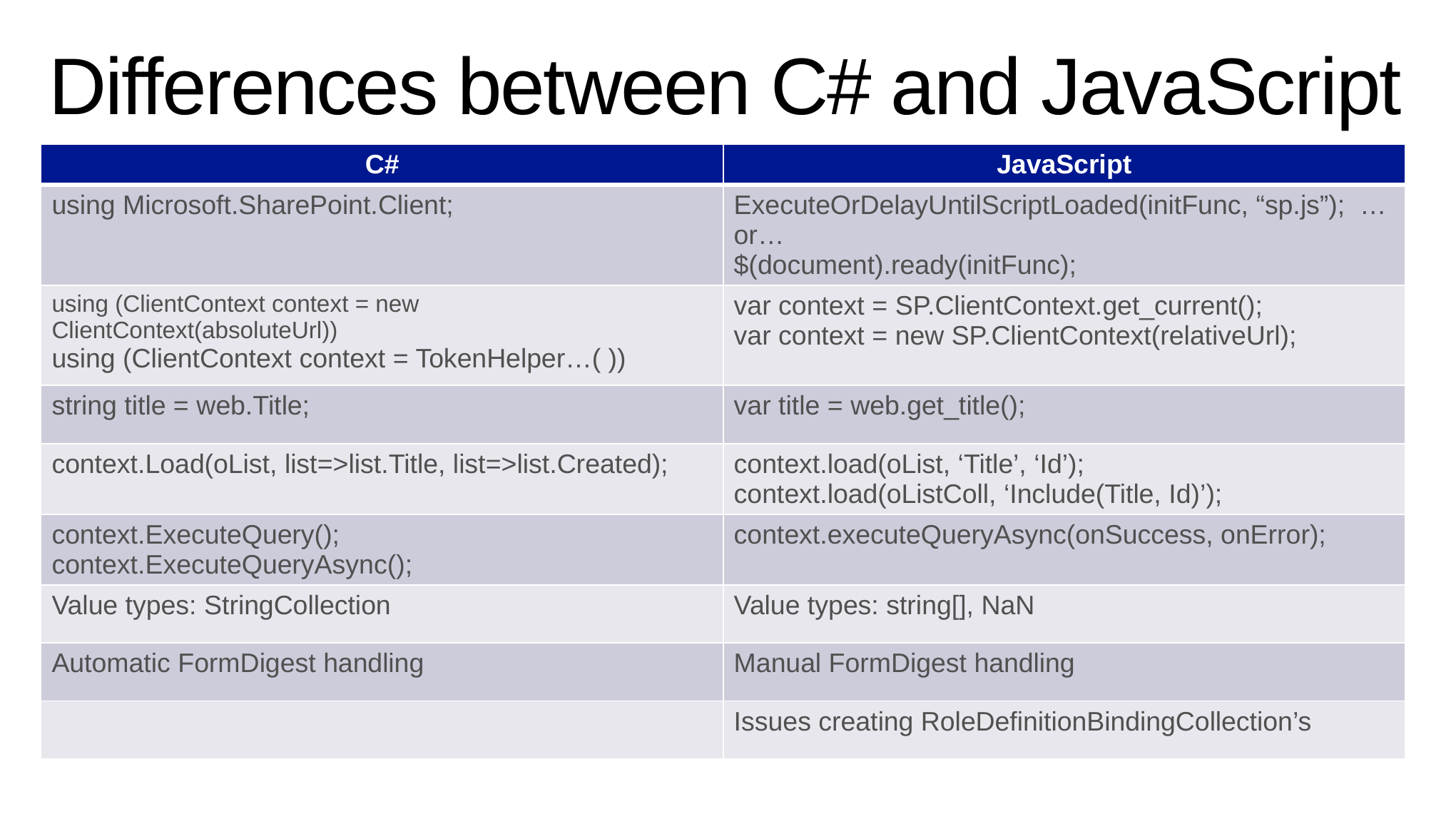

# Differences between C# and JavaScript
| C# | JavaScript |
| --- | --- |
| using Microsoft.SharePoint.Client; | ExecuteOrDelayUntilScriptLoaded(initFunc, “sp.js”); …or… $(document).ready(initFunc); |
| using (ClientContext context = new ClientContext(absoluteUrl)) using (ClientContext context = TokenHelper…( )) | var context = SP.ClientContext.get\_current(); var context = new SP.ClientContext(relativeUrl); |
| string title = web.Title; | var title = web.get\_title(); |
| context.Load(oList, list=>list.Title, list=>list.Created); | context.load(oList, ‘Title’, ‘Id’); context.load(oListColl, ‘Include(Title, Id)’); |
| context.ExecuteQuery(); context.ExecuteQueryAsync(); | context.executeQueryAsync(onSuccess, onError); |
| Value types: StringCollection | Value types: string[], NaN |
| Automatic FormDigest handling | Manual FormDigest handling |
|  | Issues creating RoleDefinitionBindingCollection’s |